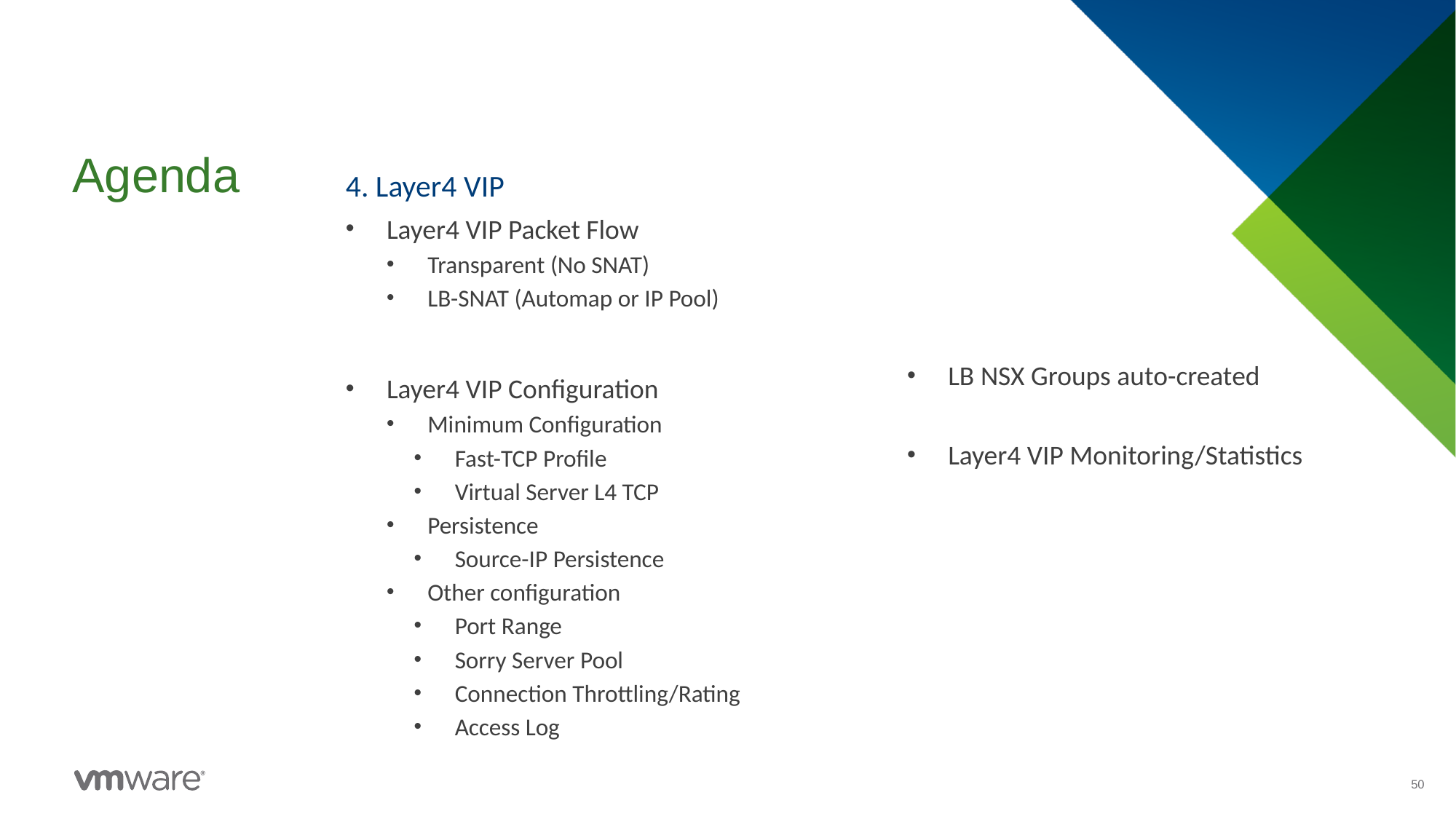

4. Layer4 VIP
Layer4 VIP Packet Flow
Transparent (No SNAT)
LB-SNAT (Automap or IP Pool)

Layer4 VIP Configuration
Minimum Configuration
Fast-TCP Profile
Virtual Server L4 TCP
Persistence
Source-IP Persistence
Other configuration
Port Range
Sorry Server Pool
Connection Throttling/Rating
Access Log

LB NSX Groups auto-created

Layer4 VIP Monitoring/Statistics